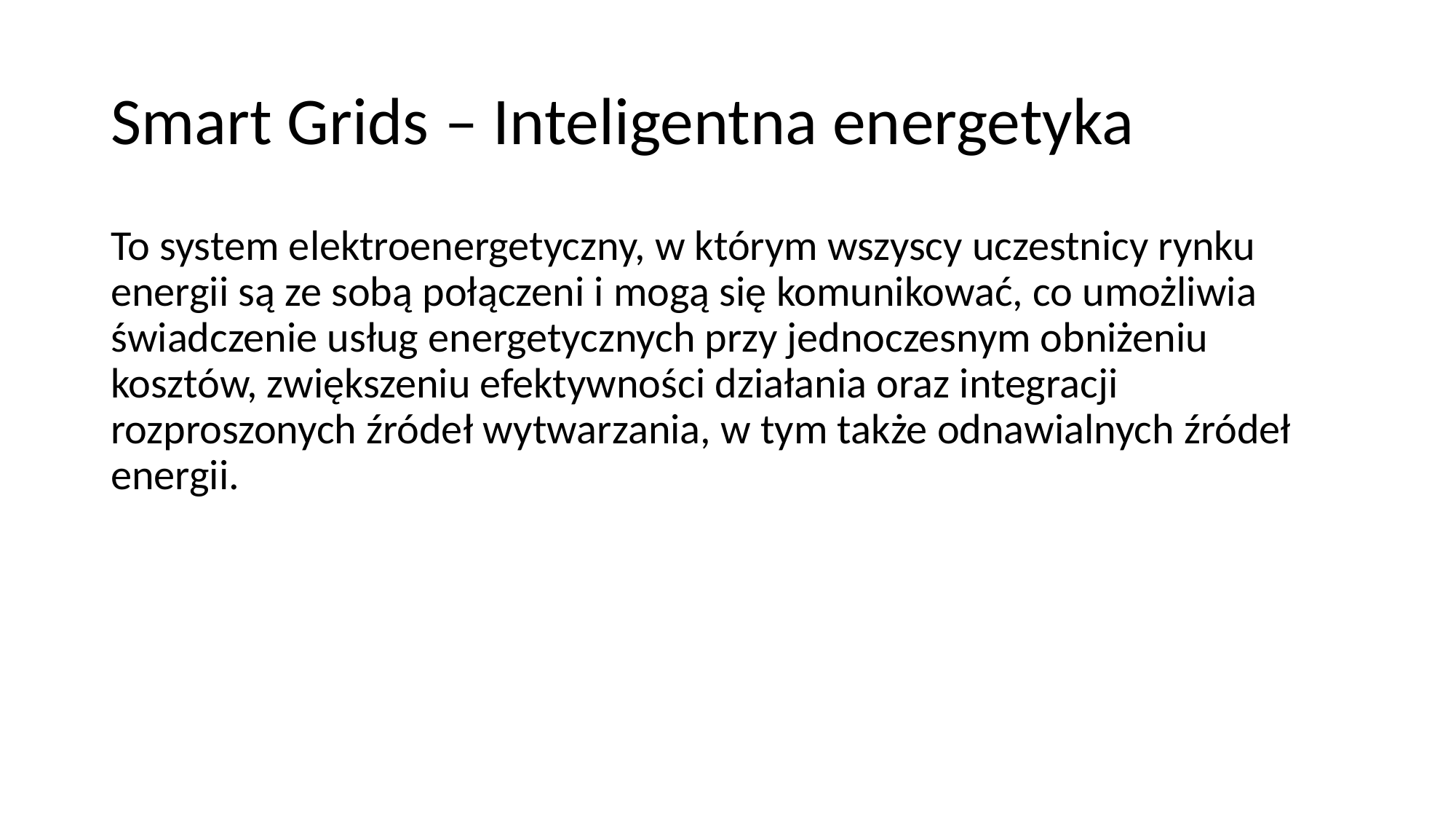

# Smart Grids – Inteligentna energetyka
To system elektroenergetyczny, w którym wszyscy uczestnicy rynku energii są ze sobą połączeni i mogą się komunikować, co umożliwia świadczenie usług energetycznych przy jednoczesnym obniżeniu kosztów, zwiększeniu efektywności działania oraz integracji rozproszonych źródeł wytwarzania, w tym także odnawialnych źródeł energii.